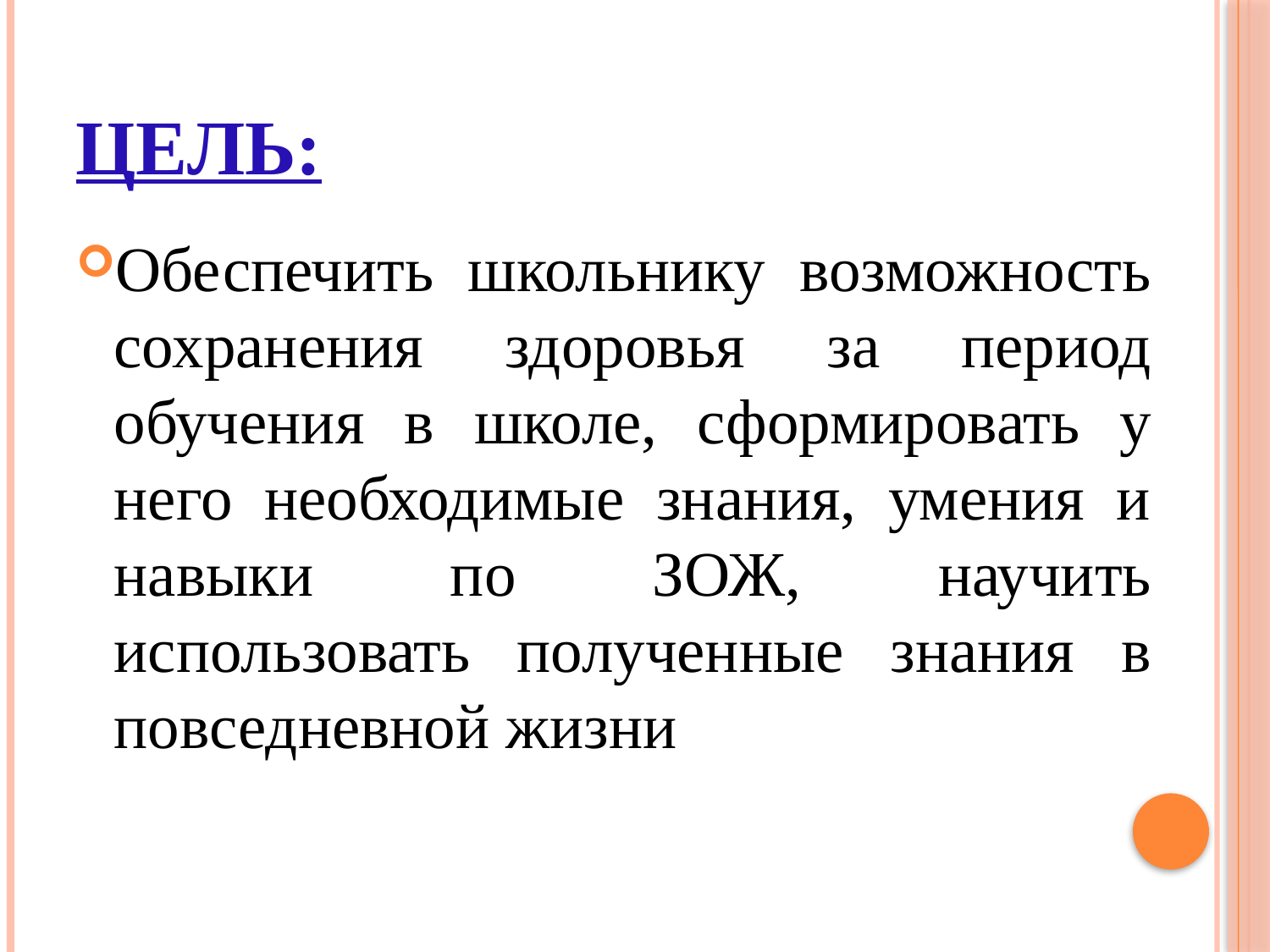

# Цель:
Обеспечить школьнику возможность сохранения здоровья за период обучения в школе, сформировать у него необходимые знания, умения и навыки по ЗОЖ, научить использовать полученные знания в повседневной жизни